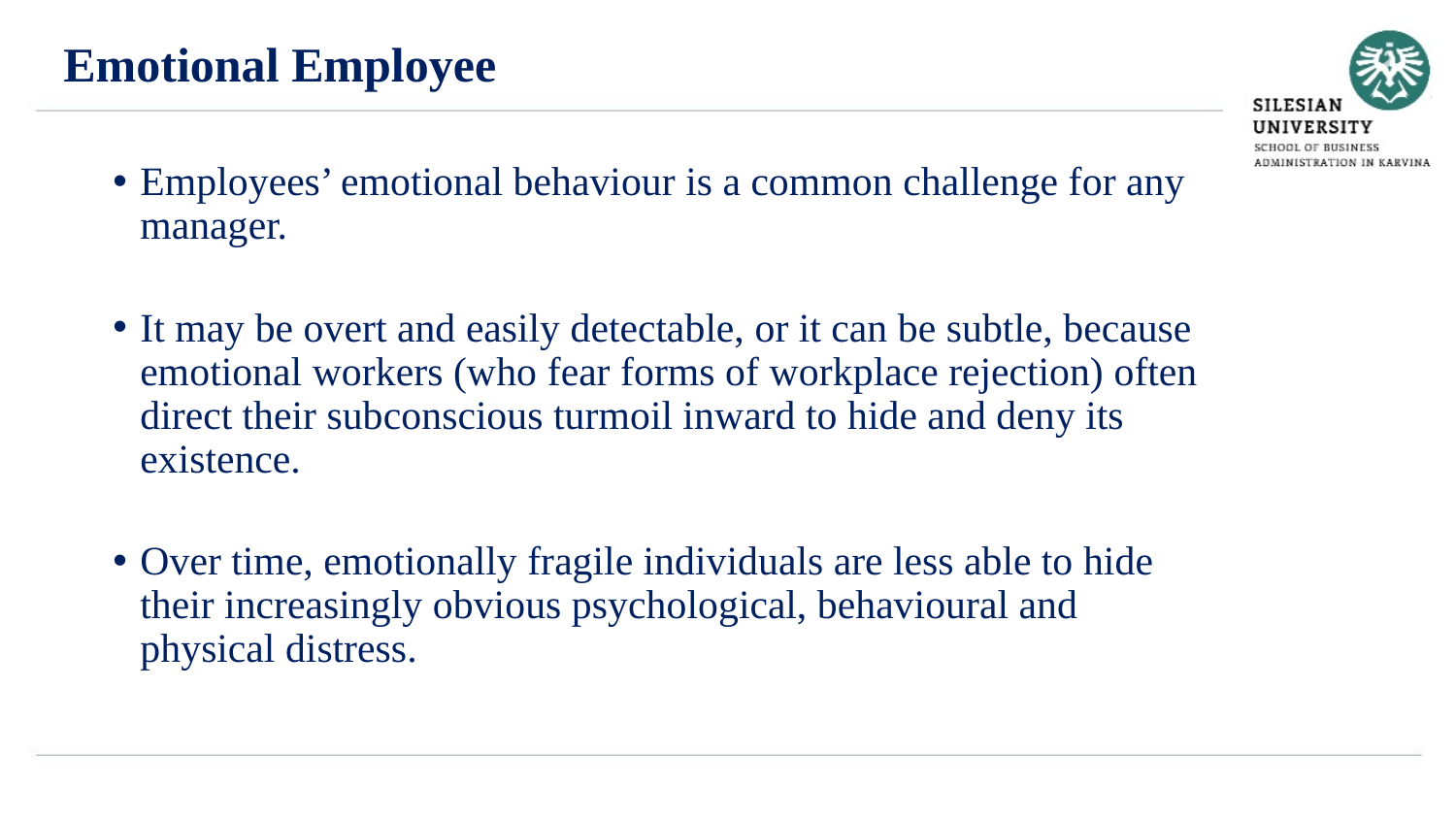

Emotional Employee
Employees’ emotional behaviour is a common challenge for any manager.

It may be overt and easily detectable, or it can be subtle, because emotional workers (who fear forms of workplace rejection) often direct their subconscious turmoil inward to hide and deny its existence.

Over time, emotionally fragile individuals are less able to hide their increasingly obvious psychological, behavioural and physical distress.